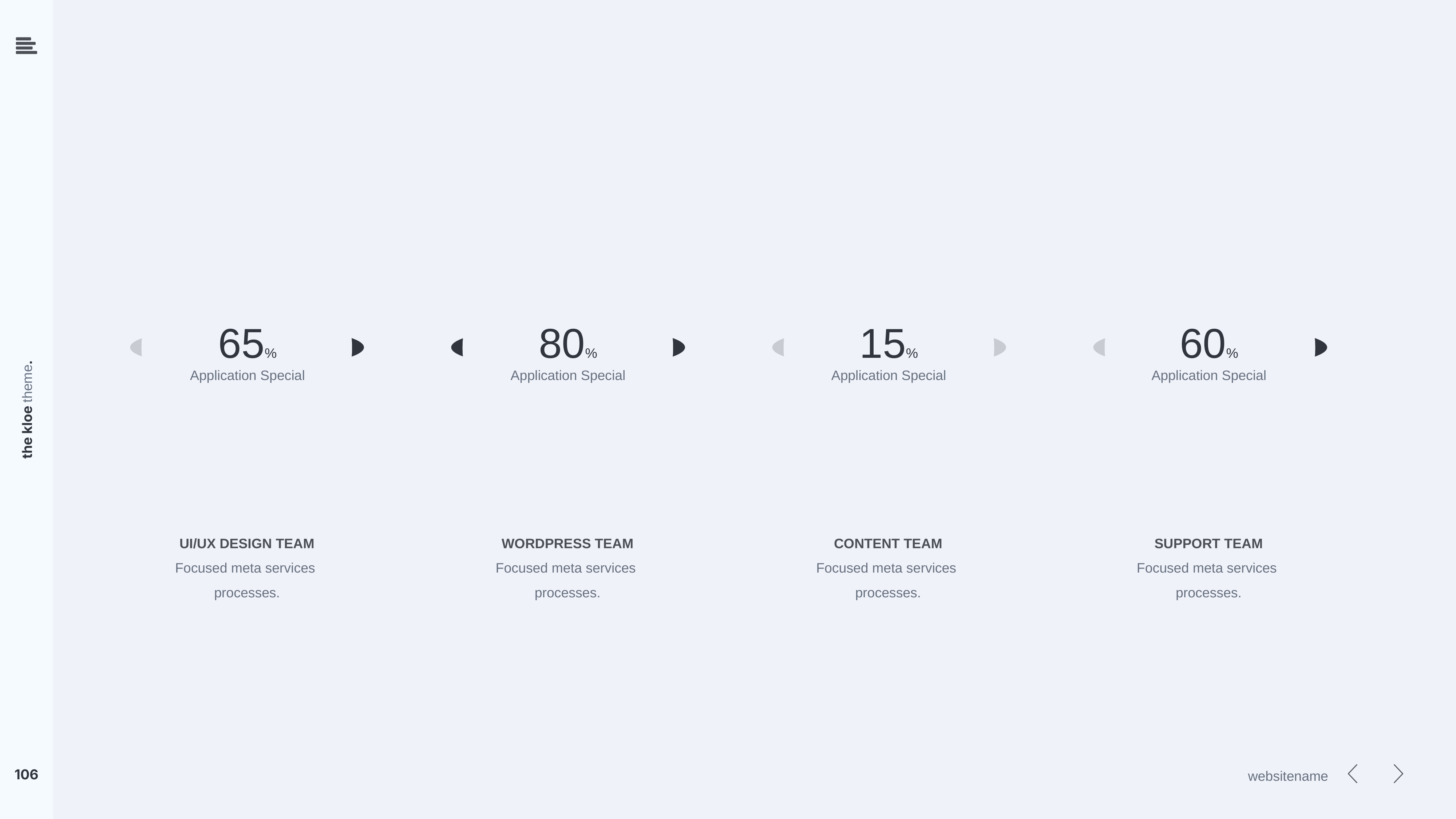

65%
Application Special
80%
Application Special
15%
Application Special
60%
Application Special
UI/UX DESIGN TEAM
Focused meta services
processes.
WORDPRESS TEAM
Focused meta services
processes.
CONTENT TEAM
Focused meta services
processes.
SUPPORT TEAM
Focused meta services
processes.
106